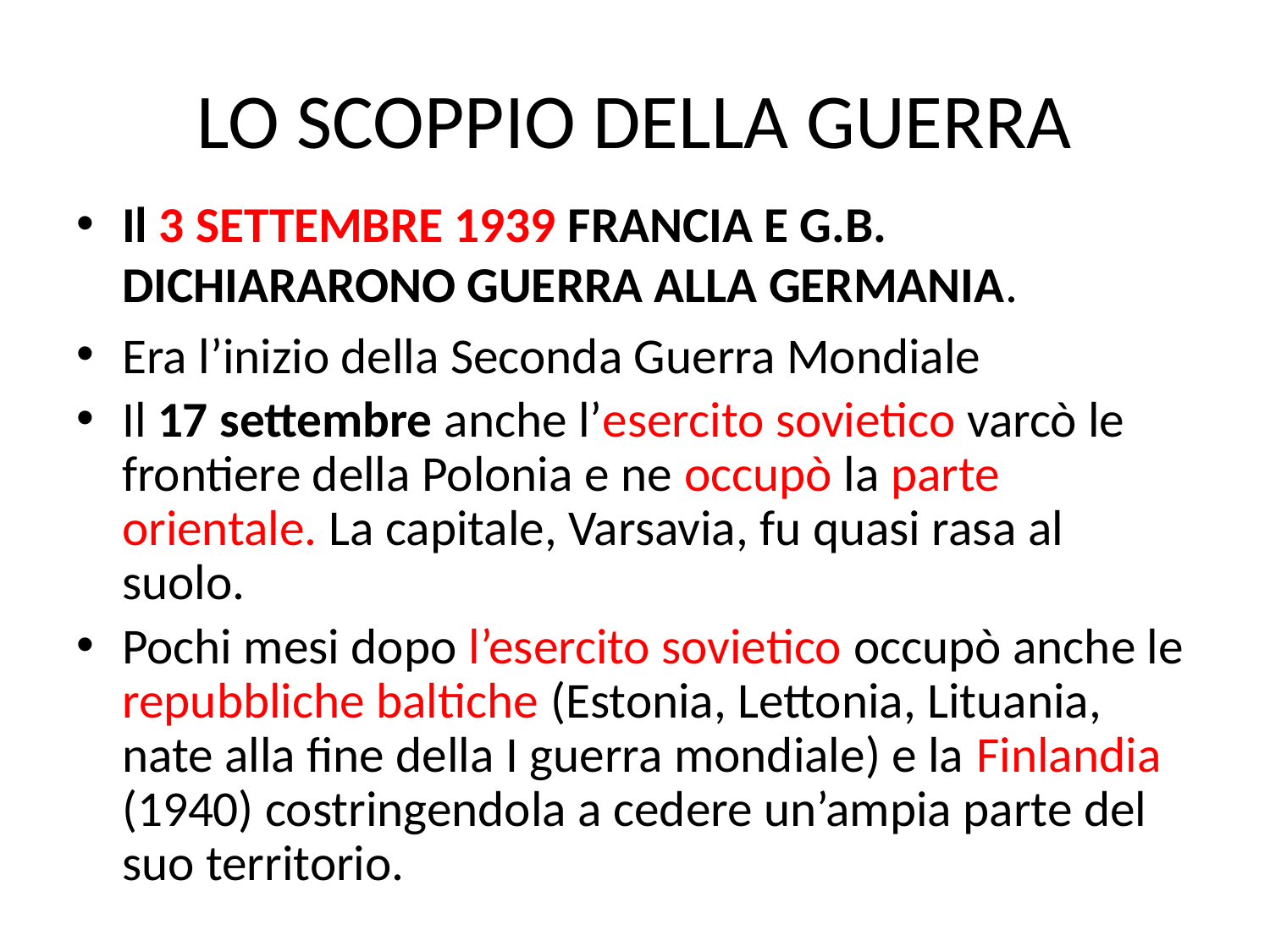

# LO SCOPPIO DELLA GUERRA
Il 3 SETTEMBRE 1939 FRANCIA E G.B. DICHIARARONO GUERRA ALLA GERMANIA.
Era l’inizio della Seconda Guerra Mondiale
Il 17 settembre anche l’esercito sovietico varcò le frontiere della Polonia e ne occupò la parte orientale. La capitale, Varsavia, fu quasi rasa al suolo.
Pochi mesi dopo l’esercito sovietico occupò anche le repubbliche baltiche (Estonia, Lettonia, Lituania, nate alla fine della I guerra mondiale) e la Finlandia (1940) costringendola a cedere un’ampia parte del suo territorio.